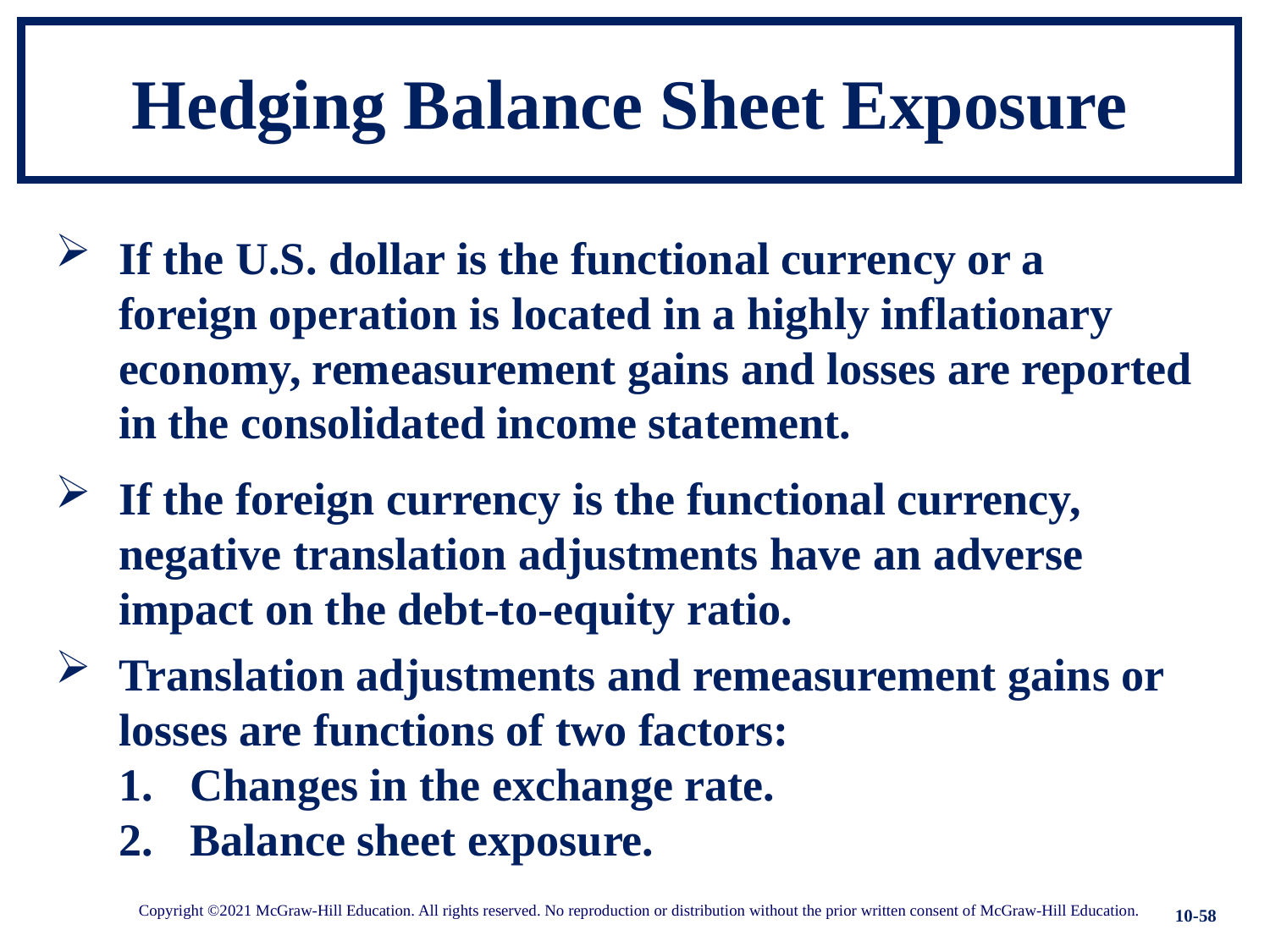

# Hedging Balance Sheet Exposure
If the U.S. dollar is the functional currency or a foreign operation is located in a highly inflationary economy, remeasurement gains and losses are reported in the consolidated income statement.
If the foreign currency is the functional currency, negative translation adjustments have an adverse impact on the debt-to-equity ratio.
Translation adjustments and remeasurement gains or losses are functions of two factors:
Changes in the exchange rate.
Balance sheet exposure.

10-58
Copyright ©2021 McGraw-Hill Education. All rights reserved. No reproduction or distribution without the prior written consent of McGraw-Hill Education.